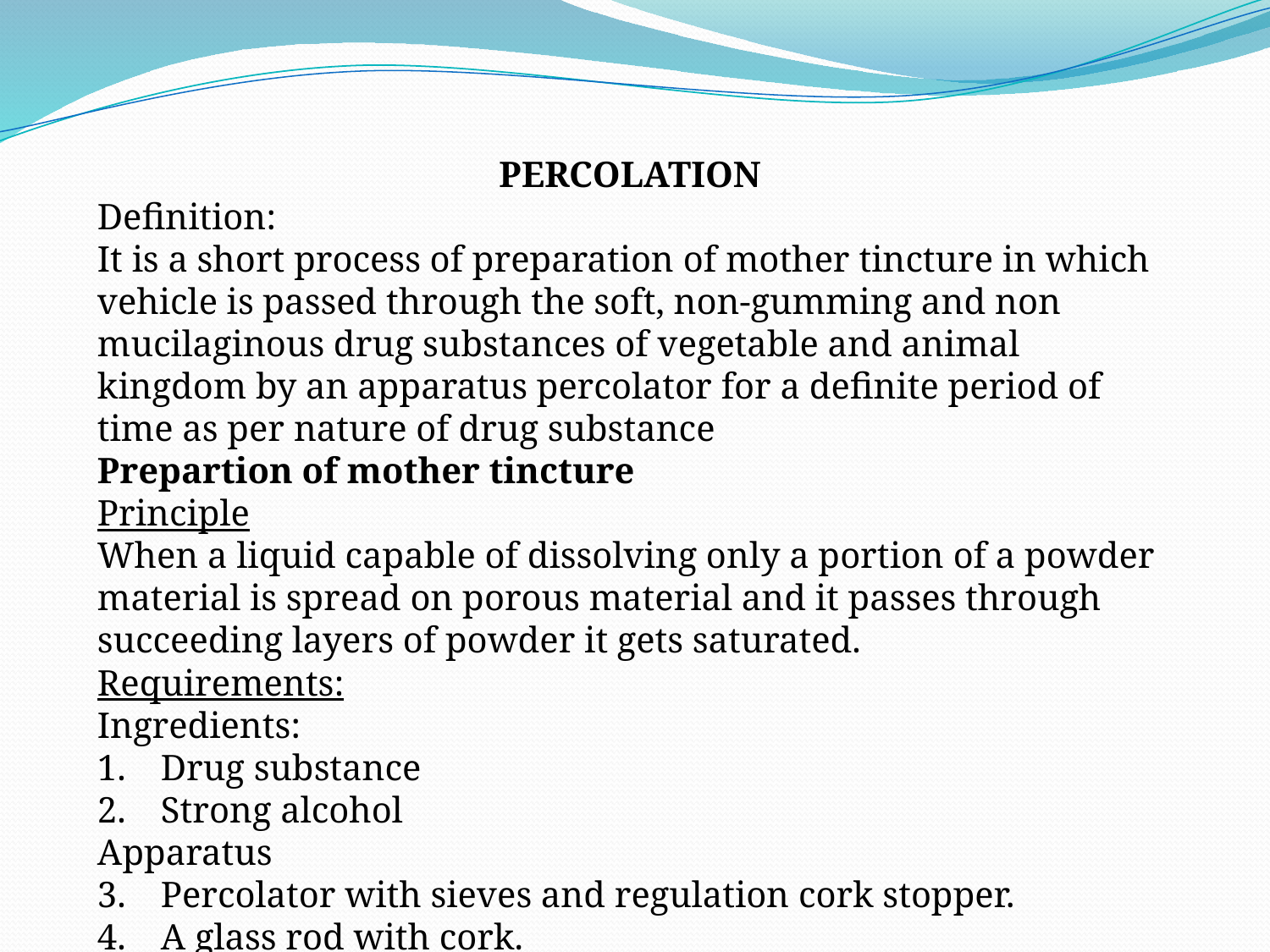

PERCOLATION
Definition:
It is a short process of preparation of mother tincture in which vehicle is passed through the soft, non-gumming and non mucilaginous drug substances of vegetable and animal kingdom by an apparatus percolator for a definite period of time as per nature of drug substance
Prepartion of mother tincture
Principle
When a liquid capable of dissolving only a portion of a powder material is spread on porous material and it passes through succeeding layers of powder it gets saturated.
Requirements:
Ingredients:
Drug substance
Strong alcohol
Apparatus
Percolator with sieves and regulation cork stopper.
A glass rod with cork.